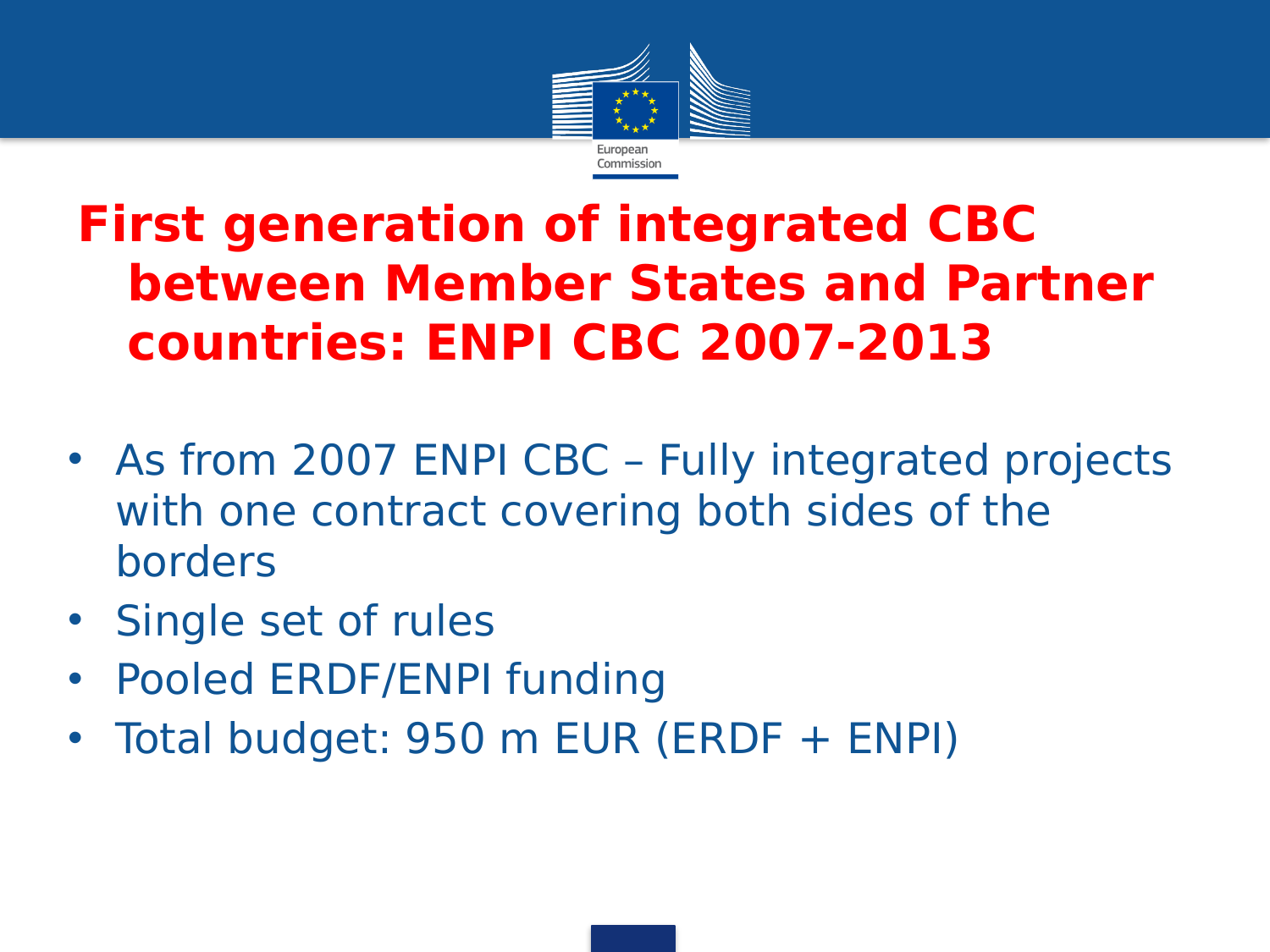

# First generation of integrated CBC between Member States and Partner countries: ENPI CBC 2007-2013
As from 2007 ENPI CBC – Fully integrated projects with one contract covering both sides of the borders
Single set of rules
Pooled ERDF/ENPI funding
Total budget: 950 m EUR (ERDF + ENPI)